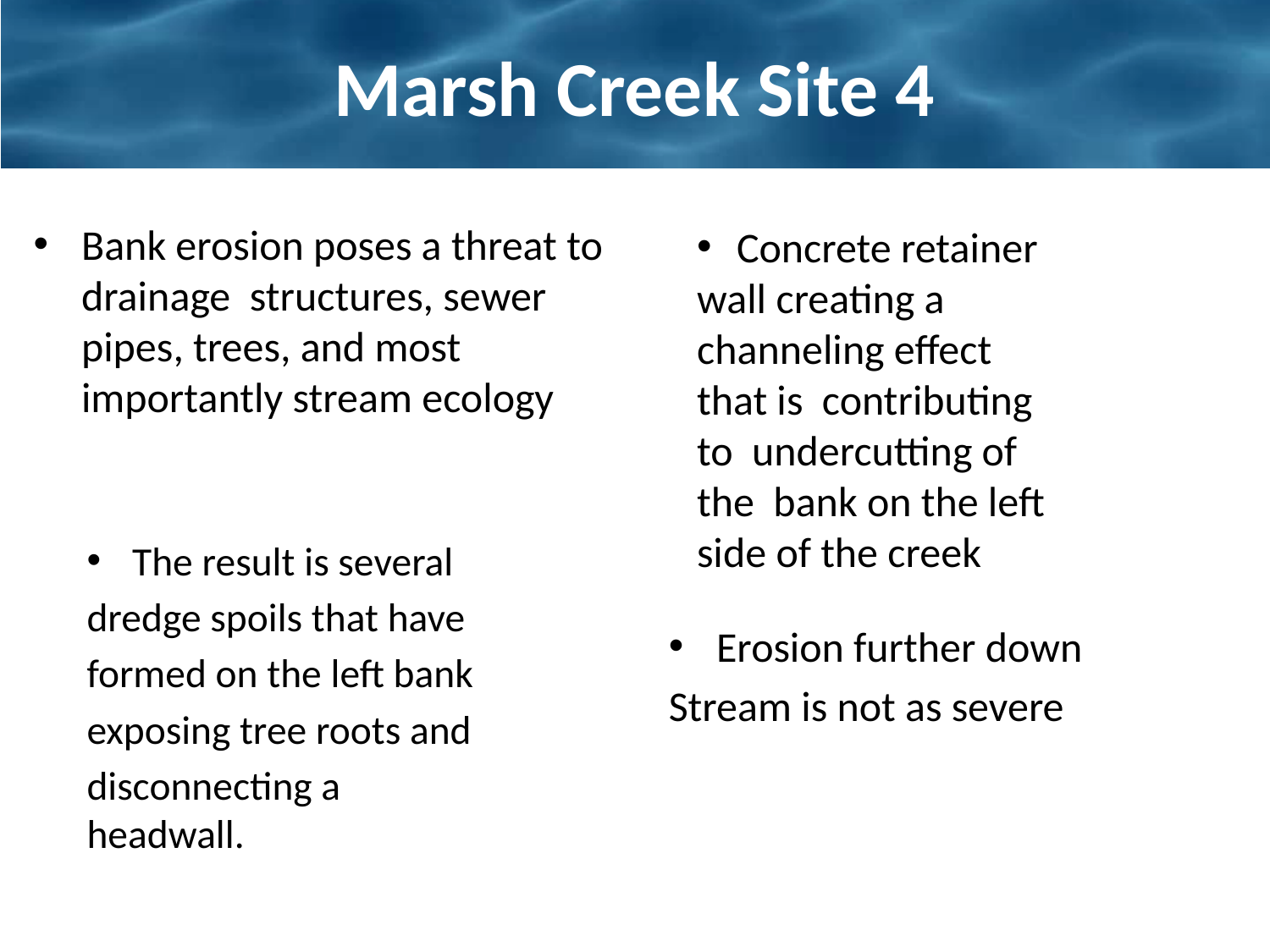

# Marsh Creek Site 4
Bank erosion poses a threat to drainage  structures, sewer pipes, trees, and most importantly stream ecology
Concrete retainer
wall creating a
channeling effect that is  contributing to  undercutting of the  bank on the left side of the creek
The result is several
dredge spoils that have
formed on the left bank
exposing tree roots and
disconnecting a headwall.
Erosion further down
Stream is not as severe